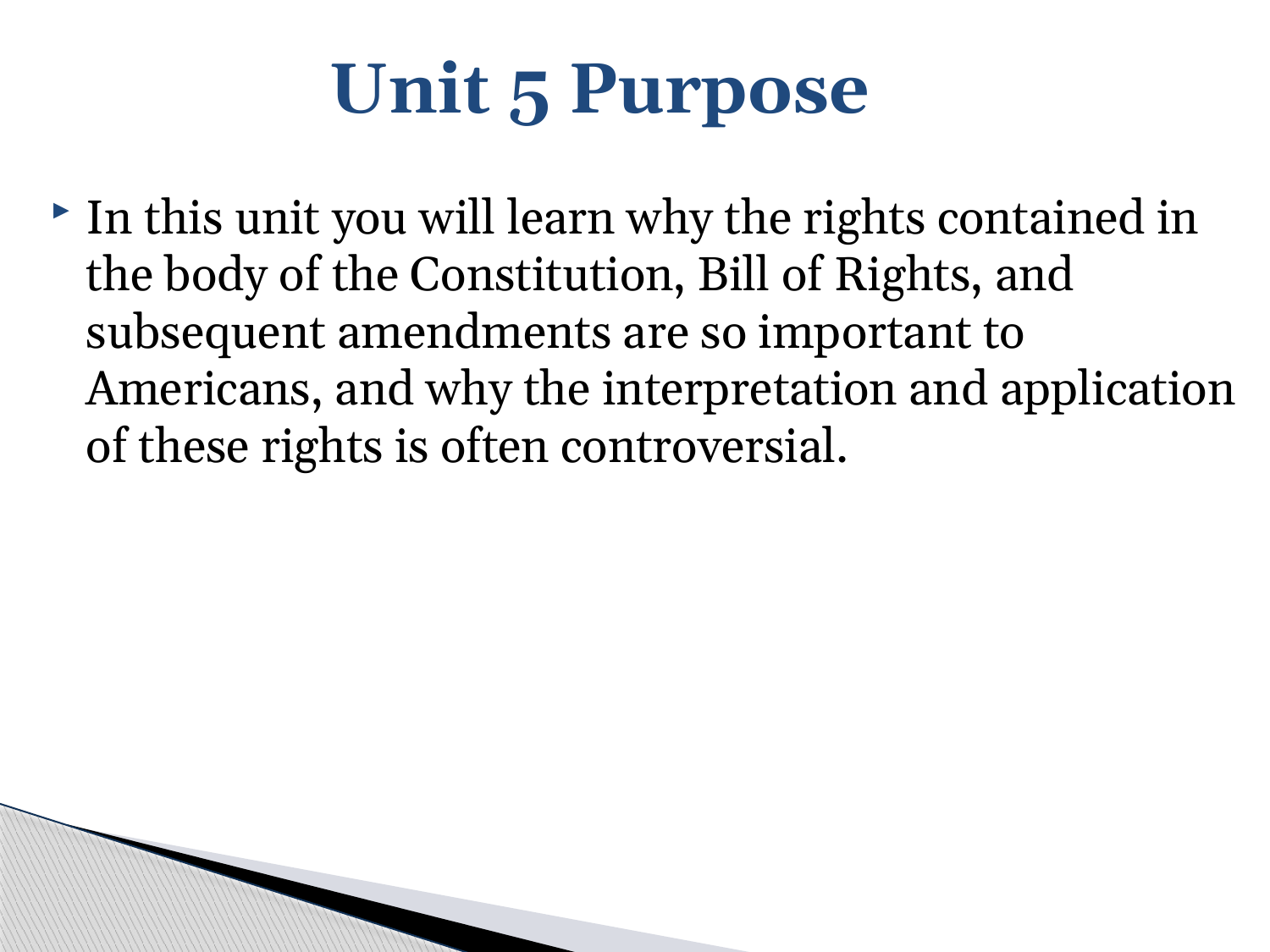

# Unit 5 Purpose
In this unit you will learn why the rights contained in the body of the Constitution, Bill of Rights, and subsequent amendments are so important to Americans, and why the interpretation and application of these rights is often controversial.